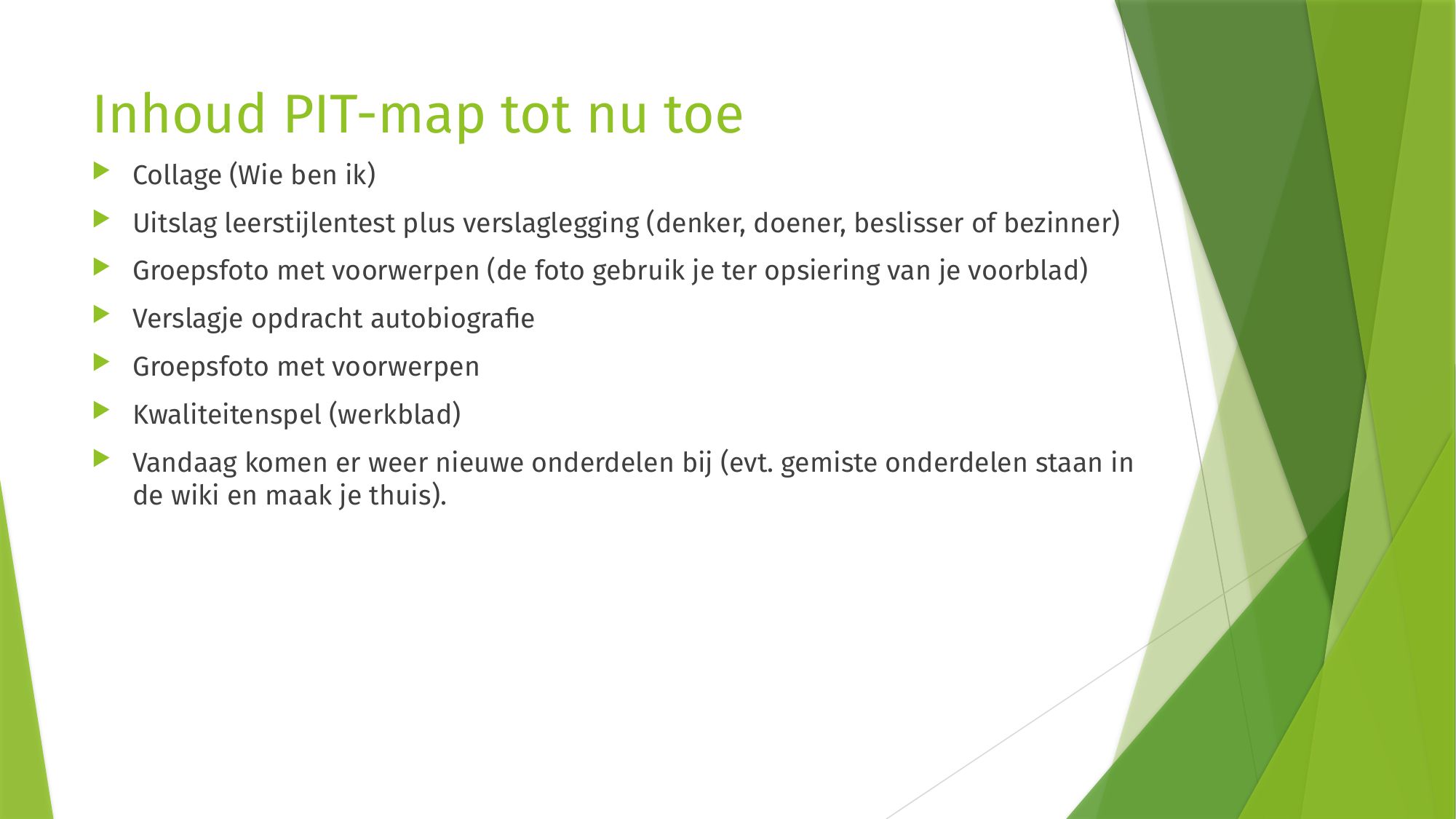

# Inhoud PIT-map tot nu toe
Collage (Wie ben ik)
Uitslag leerstijlentest plus verslaglegging (denker, doener, beslisser of bezinner)
Groepsfoto met voorwerpen (de foto gebruik je ter opsiering van je voorblad)
Verslagje opdracht autobiografie
Groepsfoto met voorwerpen
Kwaliteitenspel (werkblad)
Vandaag komen er weer nieuwe onderdelen bij (evt. gemiste onderdelen staan in de wiki en maak je thuis).